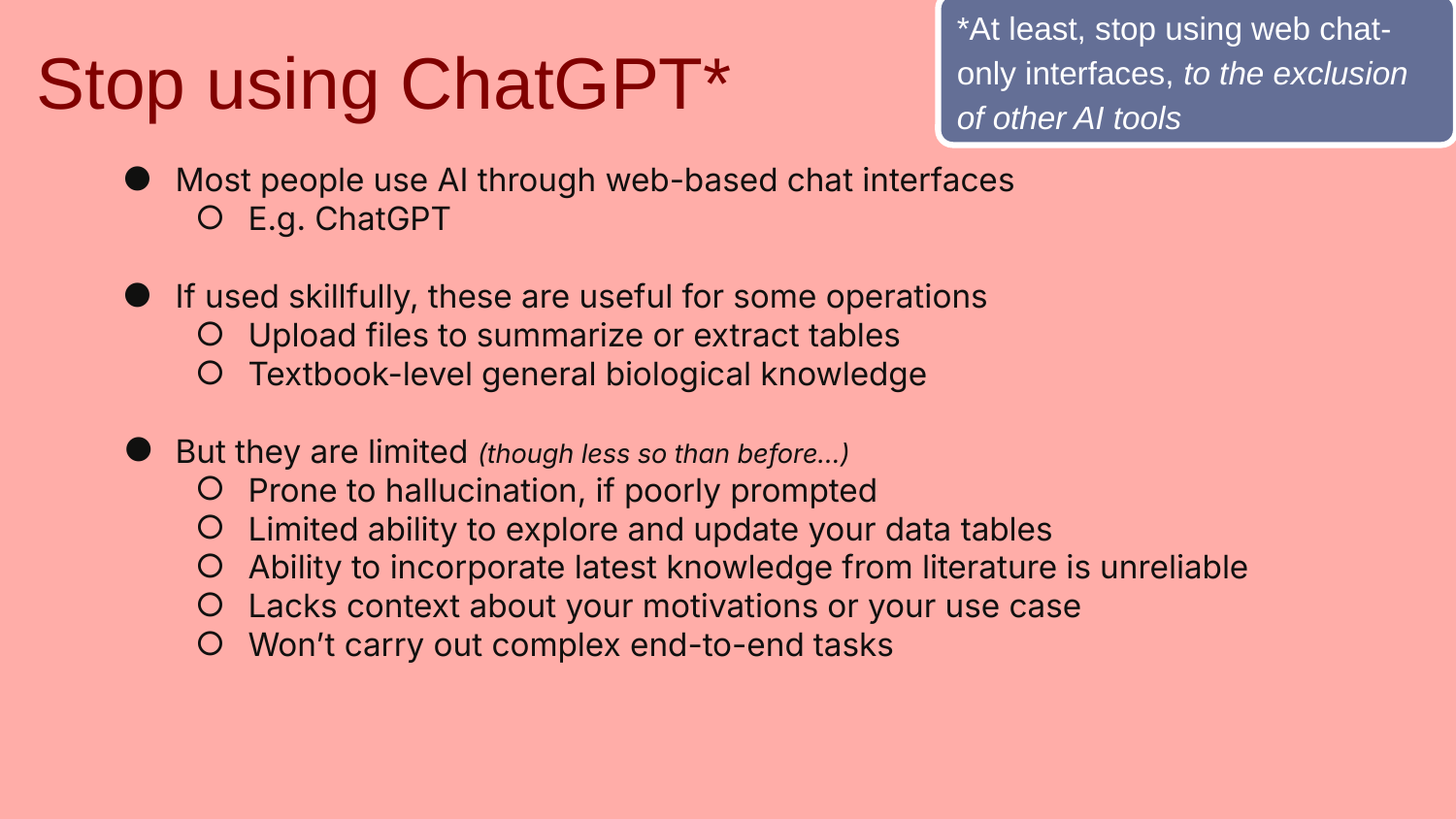

*At least, stop using web chat-only interfaces, to the exclusion of other AI tools
# Stop using ChatGPT*
Most people use AI through web-based chat interfaces
E.g. ChatGPT

If used skillfully, these are useful for some operations
Upload files to summarize or extract tables
Textbook-level general biological knowledge

But they are limited (though less so than before…)
Prone to hallucination, if poorly prompted
Limited ability to explore and update your data tables
Ability to incorporate latest knowledge from literature is unreliable
Lacks context about your motivations or your use case
Won’t carry out complex end-to-end tasks